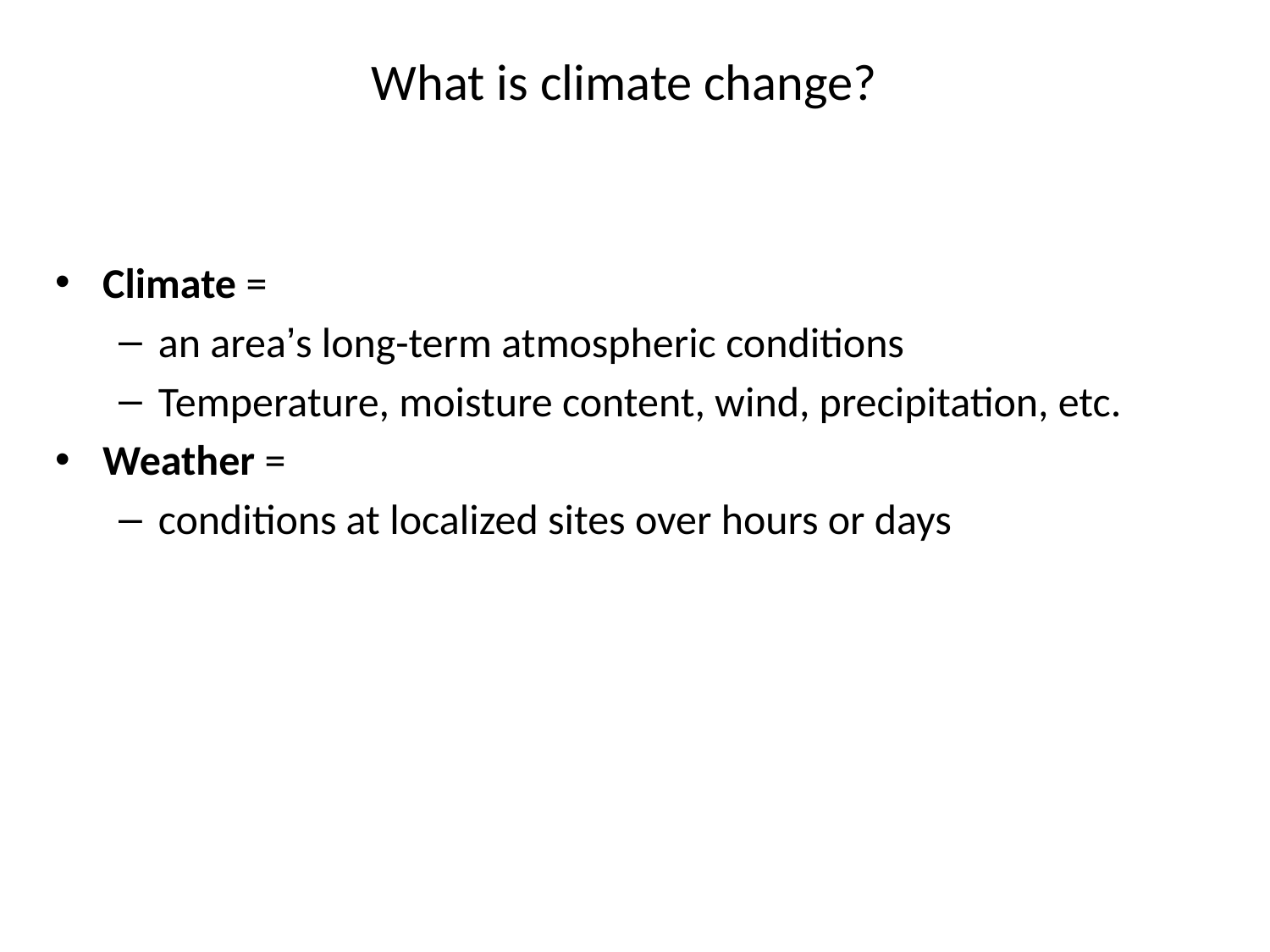

# What is climate change?
Climate =
an area’s long-term atmospheric conditions
Temperature, moisture content, wind, precipitation, etc.
Weather =
conditions at localized sites over hours or days